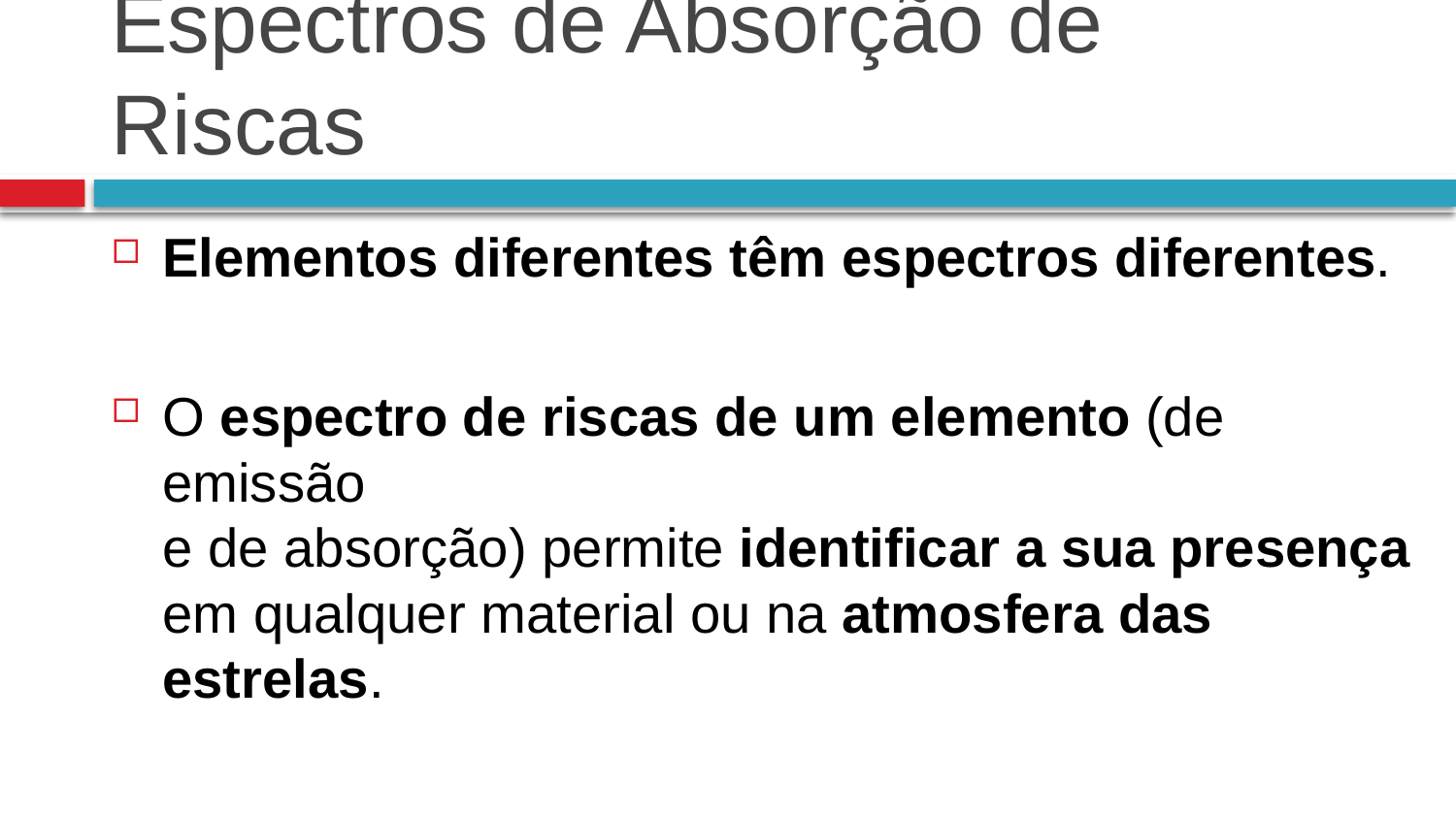

# Espectros de Absorção de Riscas
Elementos diferentes têm espectros diferentes.

O espectro de riscas de um elemento (de emissão
e de absorção) permite identificar a sua presença
em qualquer material ou na atmosfera das estrelas.